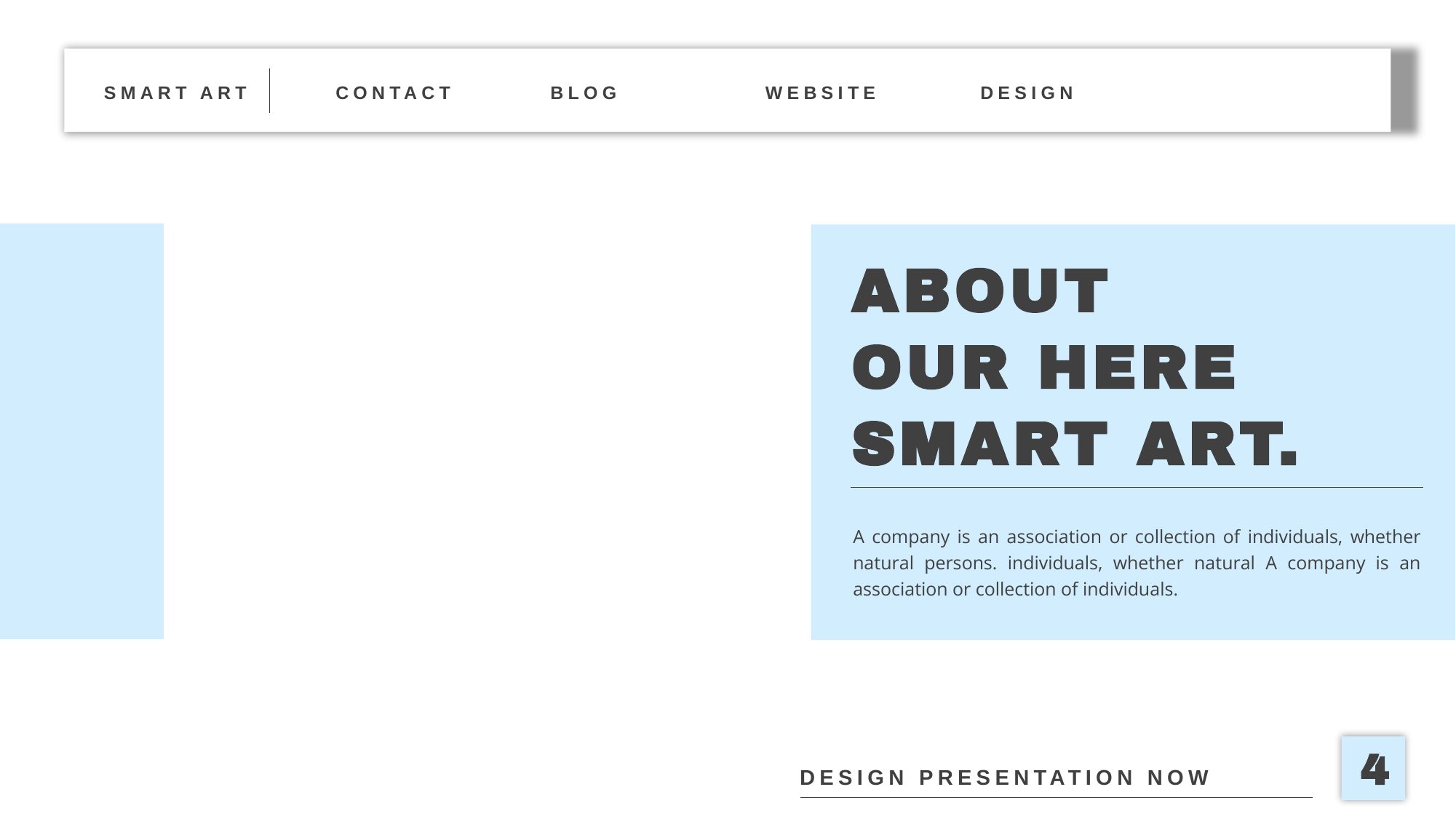

SMART ART
CONTACT
BLOG
WEBSITE
DESIGN
SMART ART.
ABOUT
OUR HERE

A company is an association or collection of individuals, whether natural persons. individuals, whether natural A company is an association or collection of individuals.

4
DESIGN PRESENTATION NOW